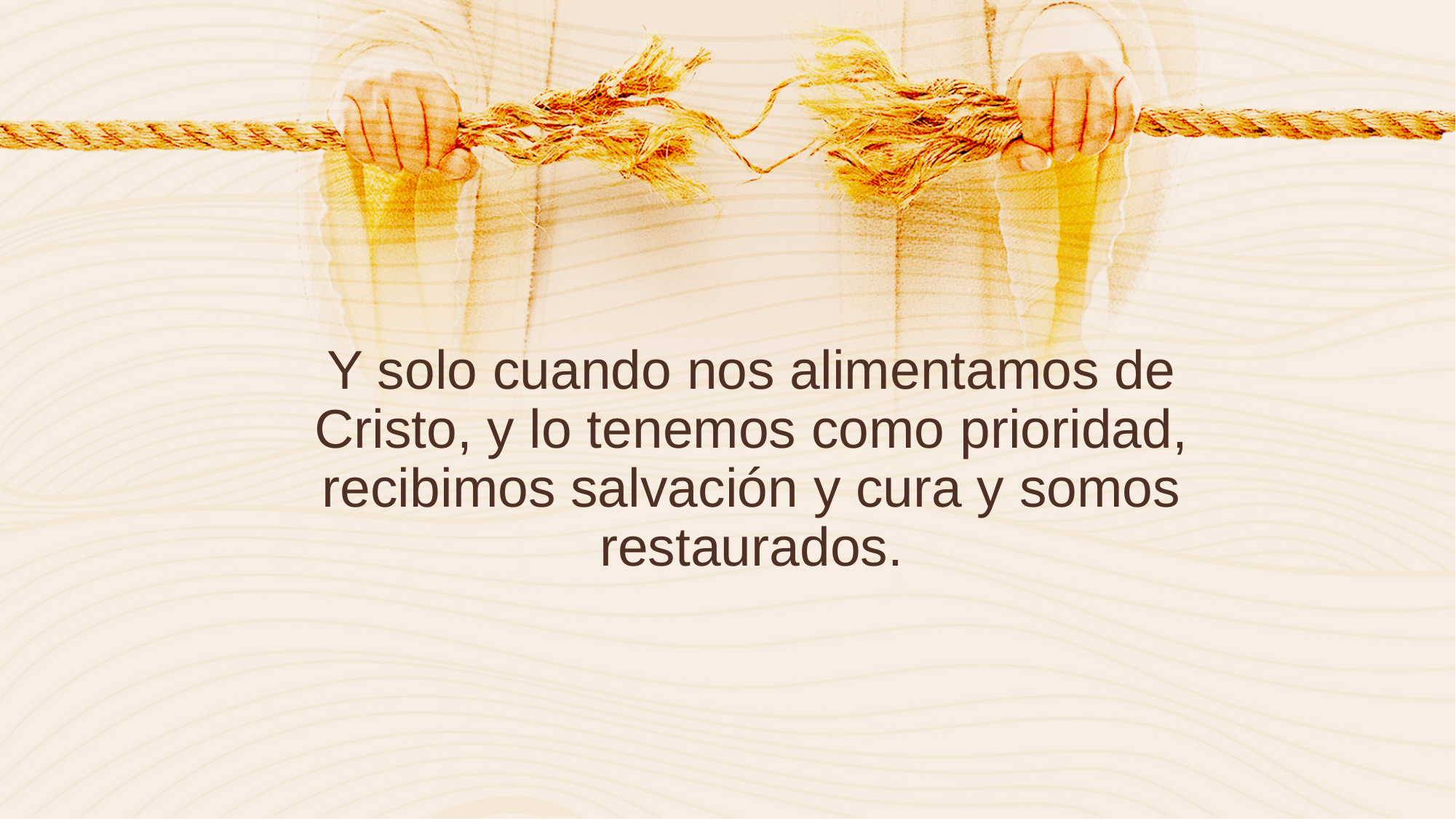

Y solo cuando nos alimentamos de Cristo, y lo tenemos como prioridad, recibimos salvación y cura y somos restaurados.